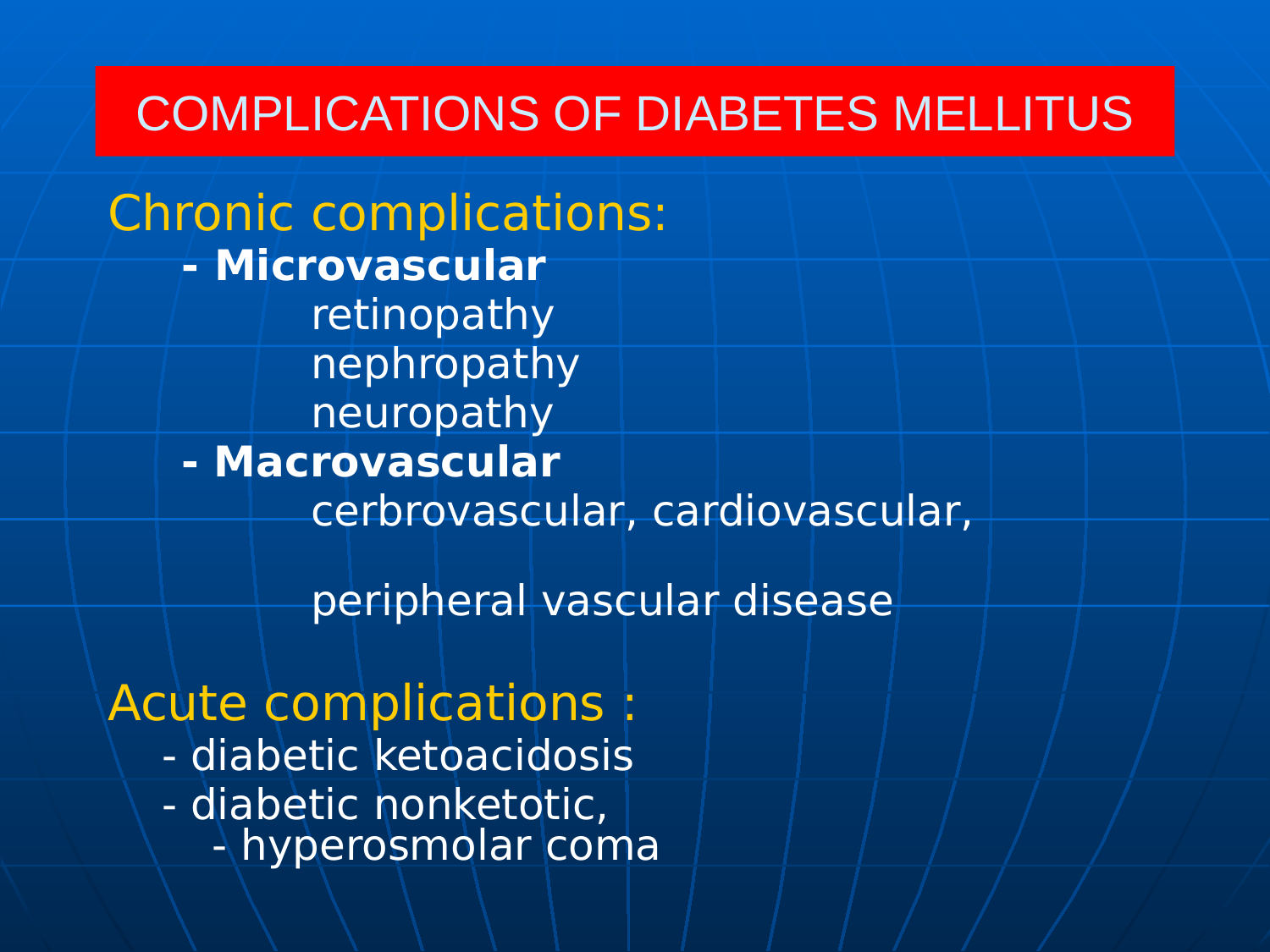

# COMPLICATIONS OF DIABETES MELLITUS
Chronic complications:
     - Microvascular
               retinopathy
               nephropathy
               neuropathy
     - Macrovascular
               cerbrovascular, cardiovascular,
               peripheral vascular disease

Acute complications :
    - diabetic ketoacidosis
    - diabetic nonketotic,                                                - hyperosmolar coma